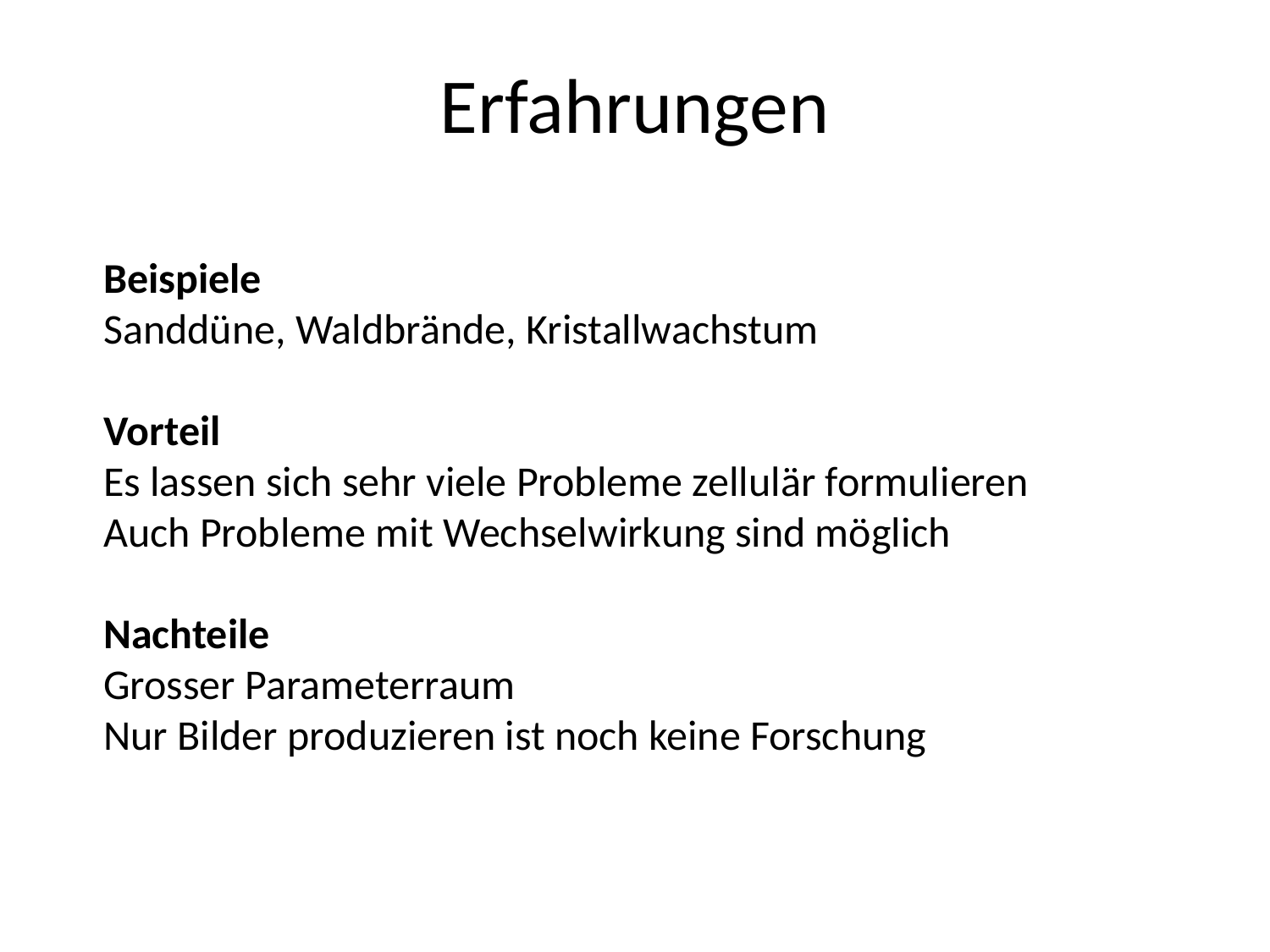

# Erfahrungen
Beispiele
Sanddüne, Waldbrände, Kristallwachstum

Vorteil
Es lassen sich sehr viele Probleme zellulär formulieren
Auch Probleme mit Wechselwirkung sind möglich

Nachteile
Grosser Parameterraum
Nur Bilder produzieren ist noch keine Forschung